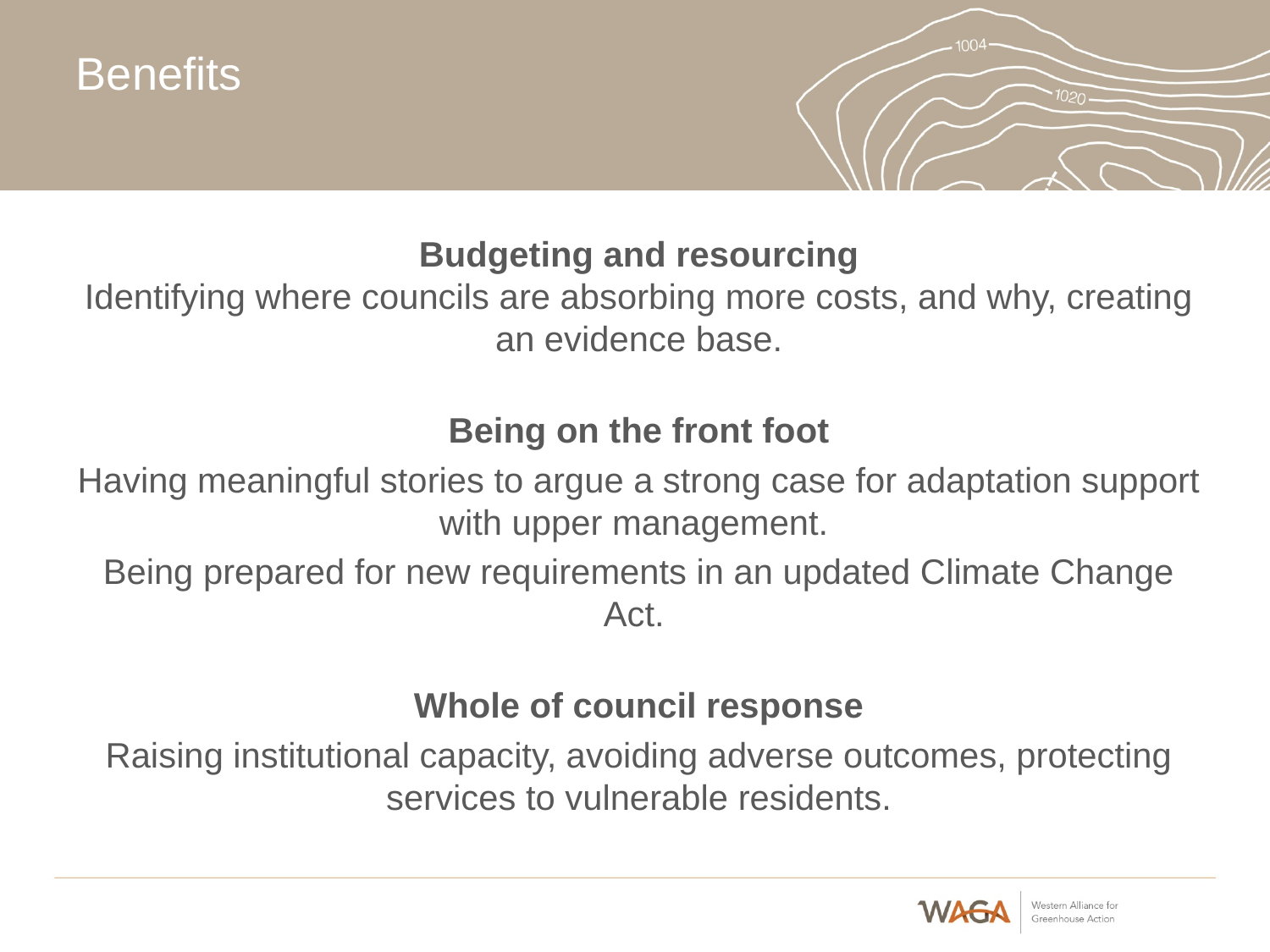

# Benefits
Budgeting and resourcing
Identifying where councils are absorbing more costs, and why, creating an evidence base.
Being on the front foot
Having meaningful stories to argue a strong case for adaptation support with upper management.
Being prepared for new requirements in an updated Climate Change Act.
Whole of council response
Raising institutional capacity, avoiding adverse outcomes, protecting services to vulnerable residents.